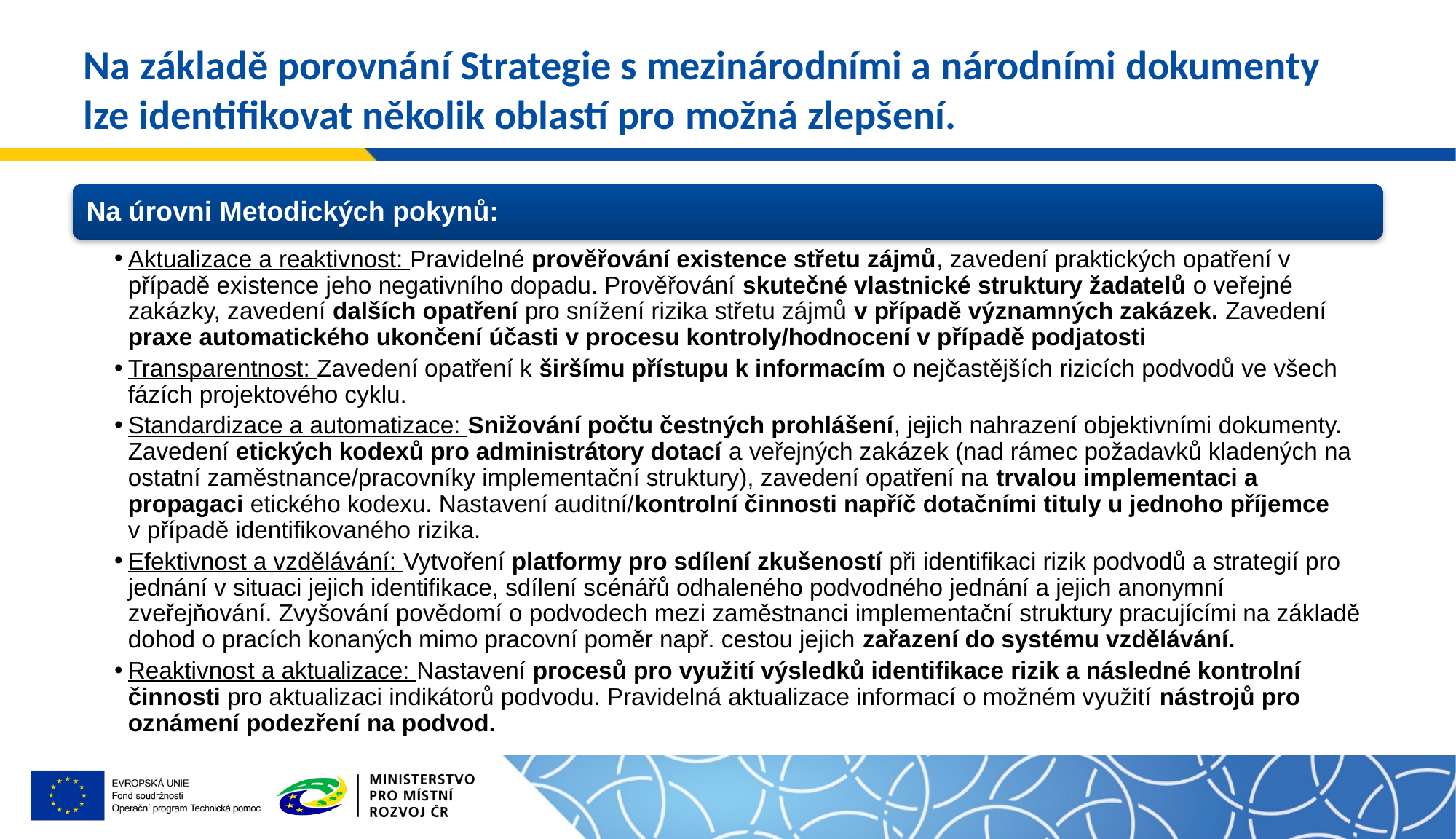

# Na základě porovnání Strategie s mezinárodními a národními dokumenty lze identifikovat několik oblastí pro možná zlepšení.
Na úrovni Metodických pokynů:
Aktualizace a reaktivnost: Pravidelné prověřování existence střetu zájmů, zavedení praktických opatření v případě existence jeho negativního dopadu. Prověřování skutečné vlastnické struktury žadatelů o veřejné zakázky, zavedení dalších opatření pro snížení rizika střetu zájmů v případě významných zakázek. Zavedení praxe automatického ukončení účasti v procesu kontroly/hodnocení v případě podjatosti
Transparentnost: Zavedení opatření k širšímu přístupu k informacím o nejčastějších rizicích podvodů ve všech fázích projektového cyklu.
Standardizace a automatizace: Snižování počtu čestných prohlášení, jejich nahrazení objektivními dokumenty. Zavedení etických kodexů pro administrátory dotací a veřejných zakázek (nad rámec požadavků kladených na ostatní zaměstnance/pracovníky implementační struktury), zavedení opatření na trvalou implementaci a propagaci etického kodexu. Nastavení auditní/kontrolní činnosti napříč dotačními tituly u jednoho příjemce v případě identifikovaného rizika.
Efektivnost a vzdělávání: Vytvoření platformy pro sdílení zkušeností při identifikaci rizik podvodů a strategií pro jednání v situaci jejich identifikace, sdílení scénářů odhaleného podvodného jednání a jejich anonymní zveřejňování. Zvyšování povědomí o podvodech mezi zaměstnanci implementační struktury pracujícími na základě dohod o pracích konaných mimo pracovní poměr např. cestou jejich zařazení do systému vzdělávání.
Reaktivnost a aktualizace: Nastavení procesů pro využití výsledků identifikace rizik a následné kontrolní činnosti pro aktualizaci indikátorů podvodu. Pravidelná aktualizace informací o možném využití nástrojů pro oznámení podezření na podvod.